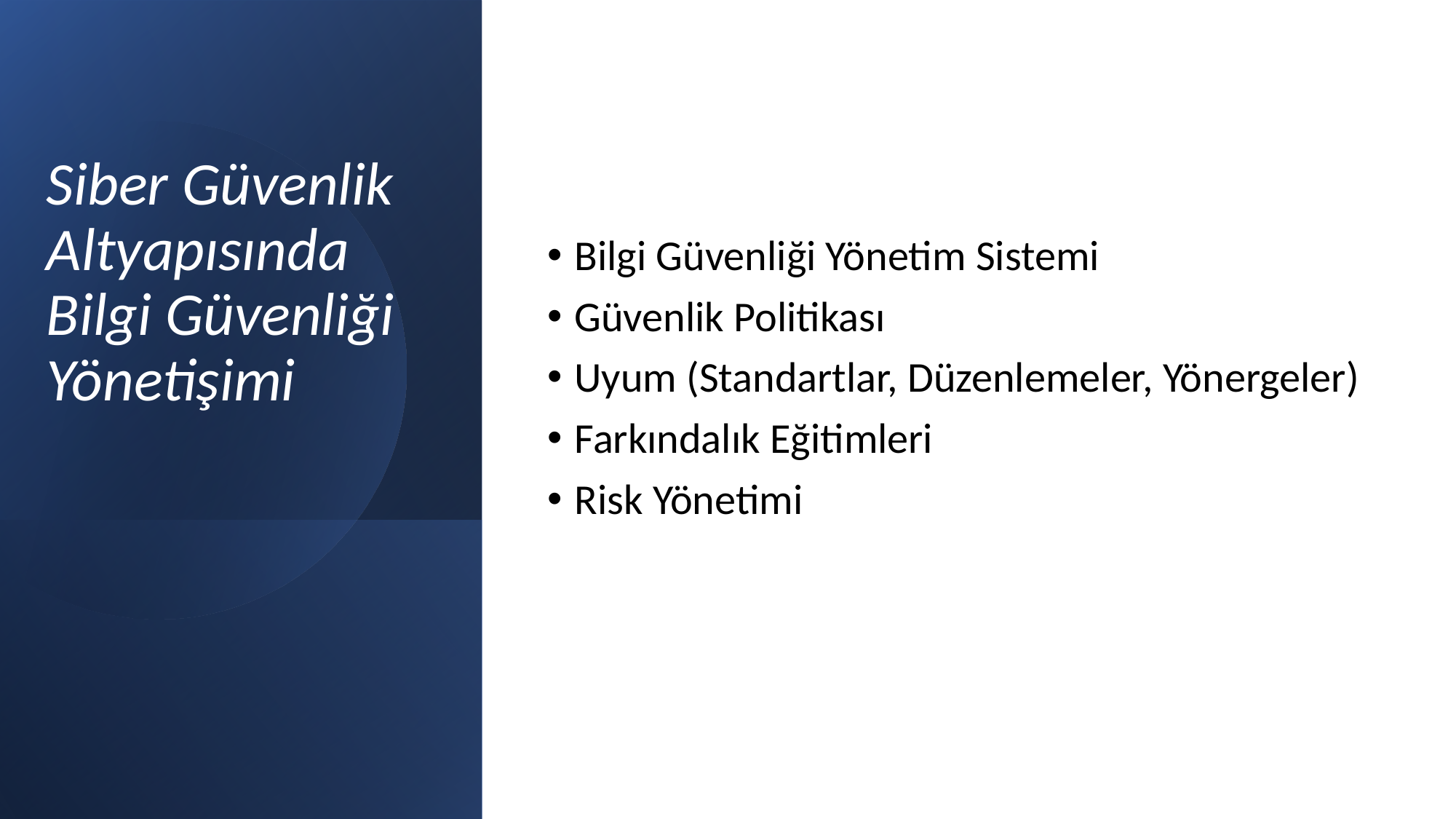

Bilgi Güvenliği Yönetim Sistemi
Güvenlik Politikası
Uyum (Standartlar, Düzenlemeler, Yönergeler)
Farkındalık Eğitimleri
Risk Yönetimi

# Siber Güvenlik Altyapısında Bilgi Güvenliği Yönetişimi